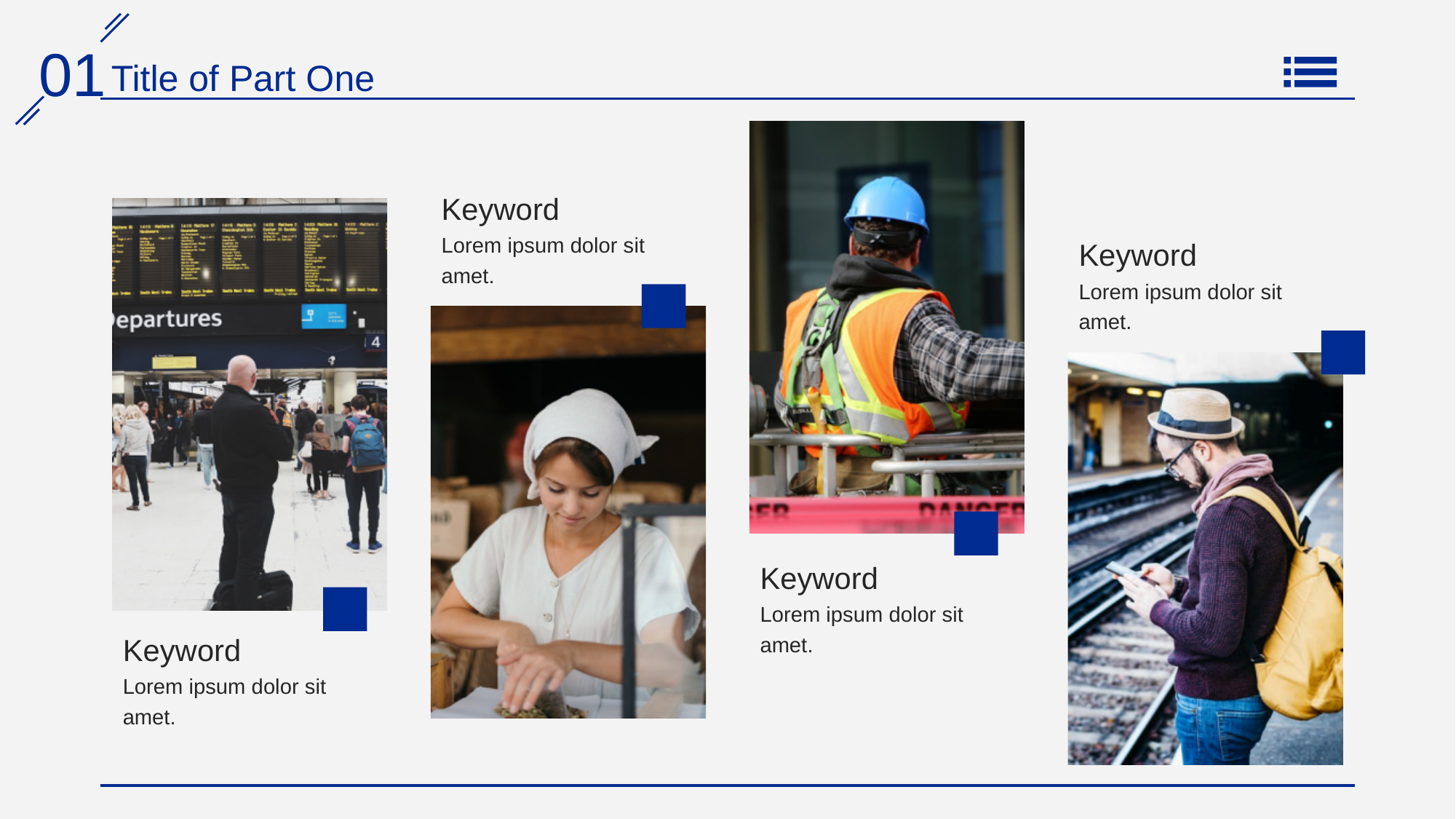

Keyword

Lorem ipsum dolor sit amet.
Keyword
Lorem ipsum dolor sit amet.

Keyword

Lorem ipsum dolor sit amet.
Keyword
Lorem ipsum dolor sit amet.